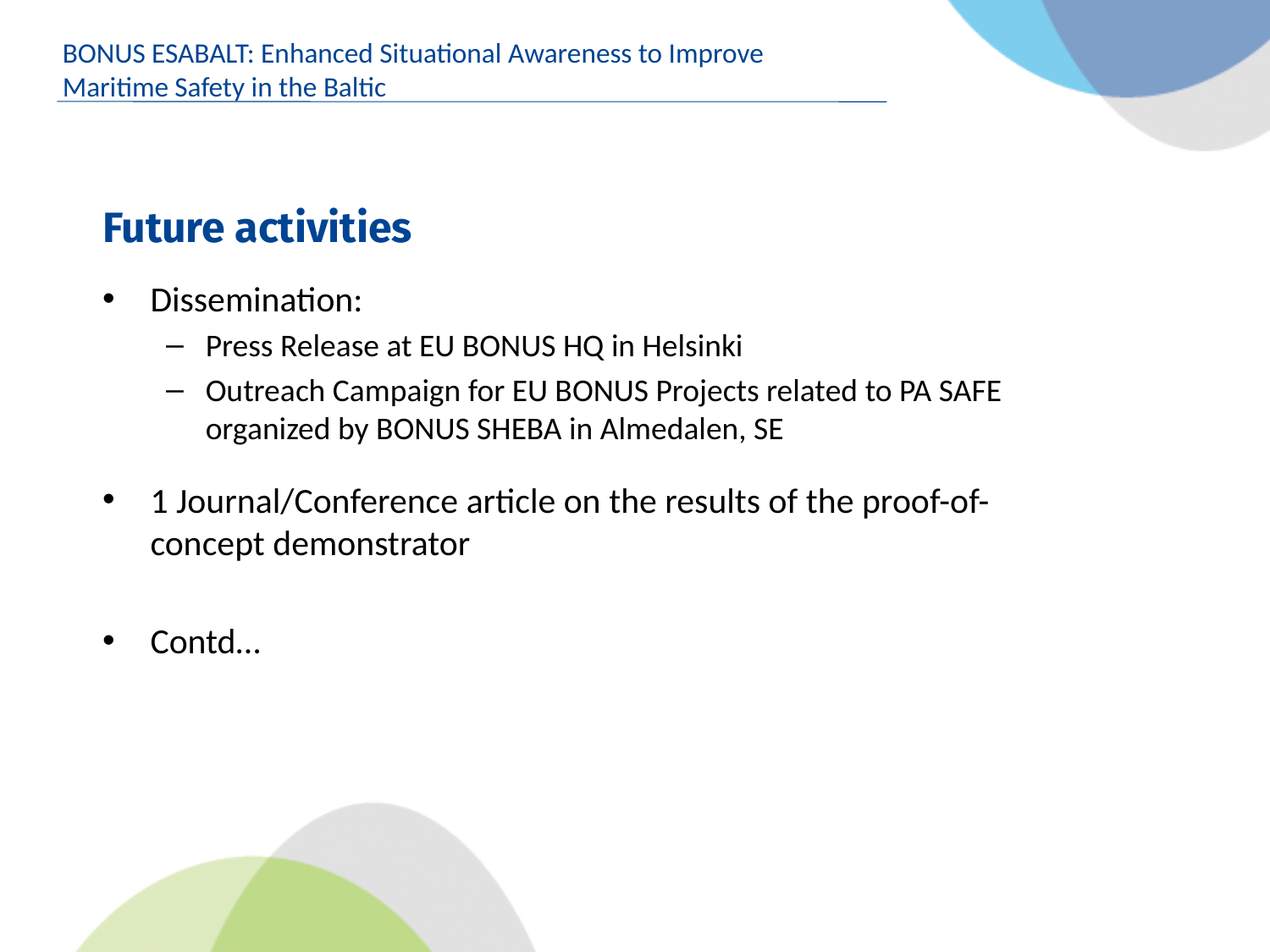

BONUS ESABALT: Enhanced Situational Awareness to Improve Maritime Safety in the Baltic
# Future activities
Dissemination:
Press Release at EU BONUS HQ in Helsinki
Outreach Campaign for EU BONUS Projects related to PA SAFE organized by BONUS SHEBA in Almedalen, SE

1 Journal/Conference article on the results of the proof-of-concept demonstrator

Contd…